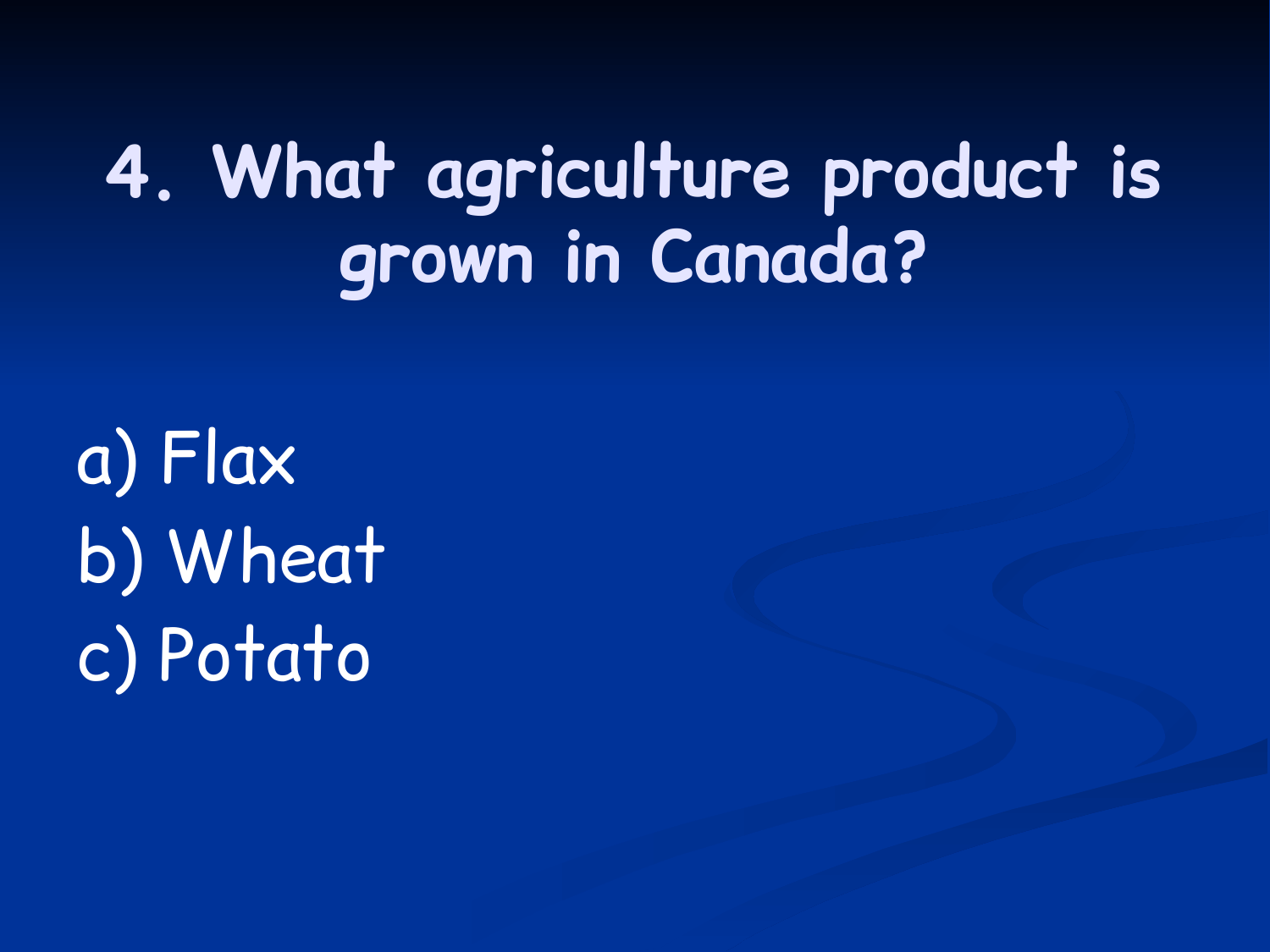

# 4. What agriculture product is grown in Canada?
a) Flax
b) Wheat
c) Potato